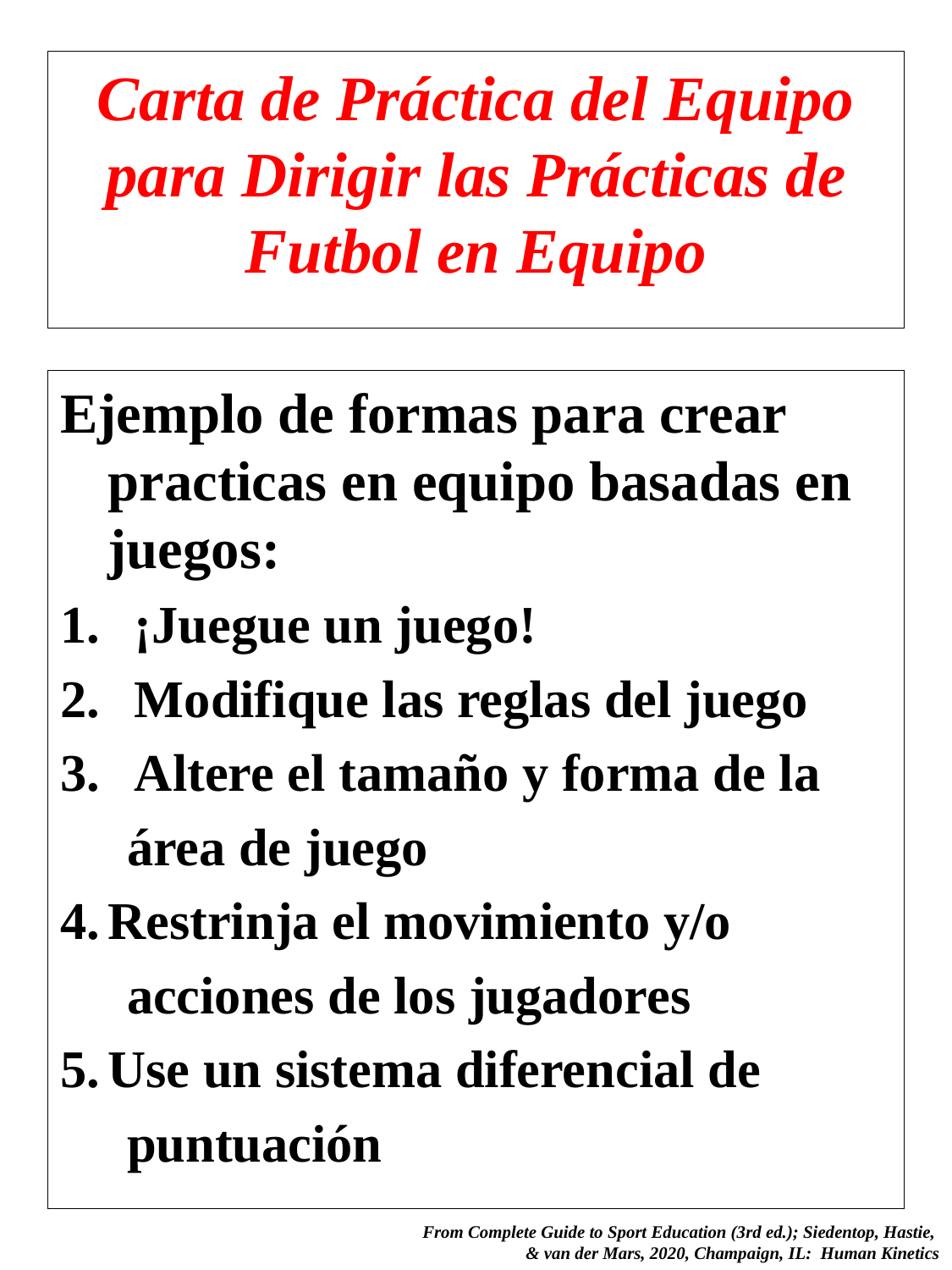

# Carta de Práctica del Equipo para Dirigir las Prácticas de Futbol en Equipo
Ejemplo de formas para crear practicas en equipo basadas en juegos:
  ¡Juegue un juego!
  Modifique las reglas del juego
  Altere el tamaño y forma de la
     área de juego
Restrinja el movimiento y/o
     acciones de los jugadores
Use un sistema diferencial de
     puntuación
 From Complete Guide to Sport Education (3rd ed.); Siedentop, Hastie,
& van der Mars, 2020, Champaign, IL:  Human Kinetics